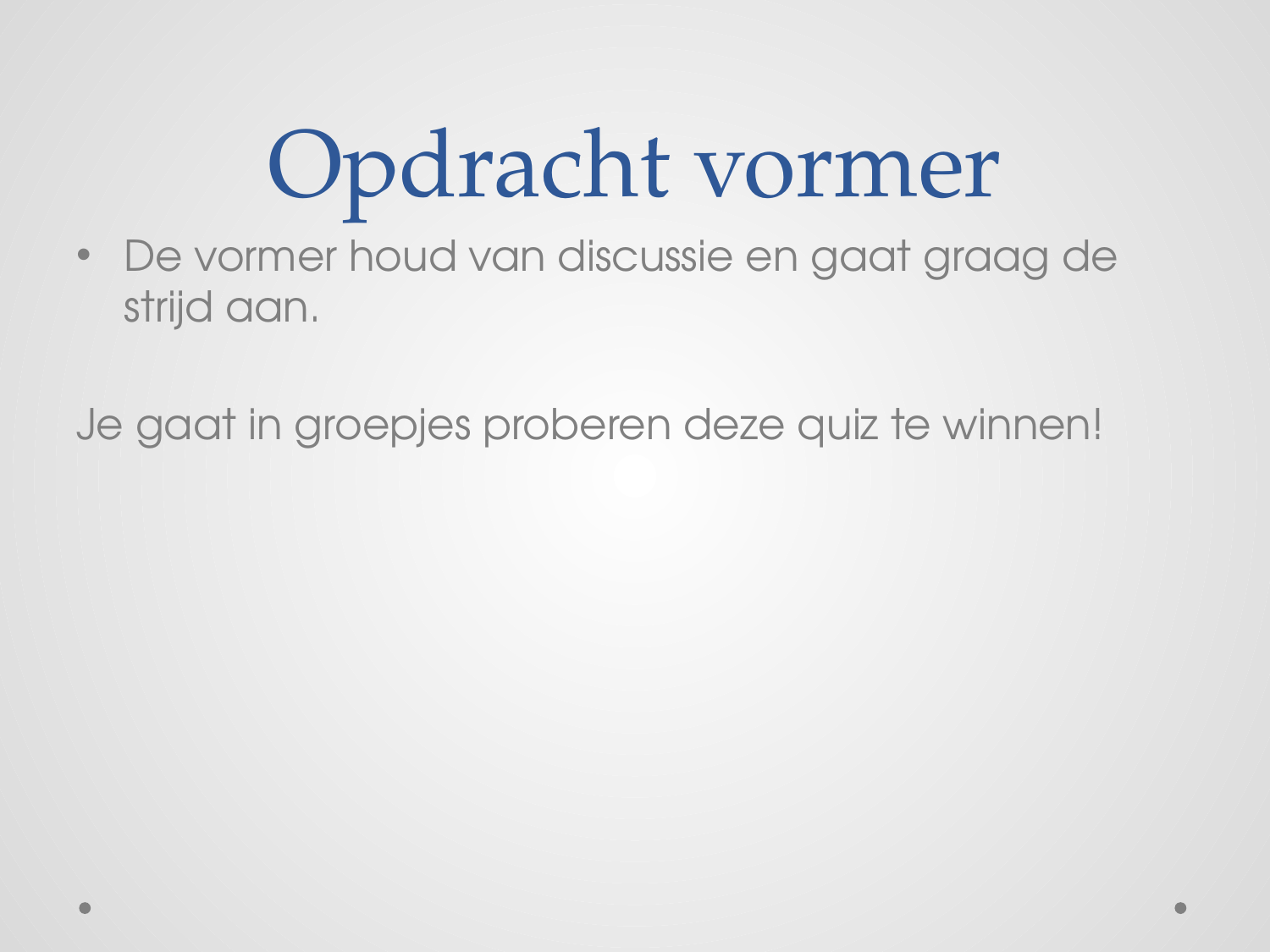

# Opdracht vormer
De vormer houd van discussie en gaat graag de strijd aan.

Je gaat in groepjes proberen deze quiz te winnen!